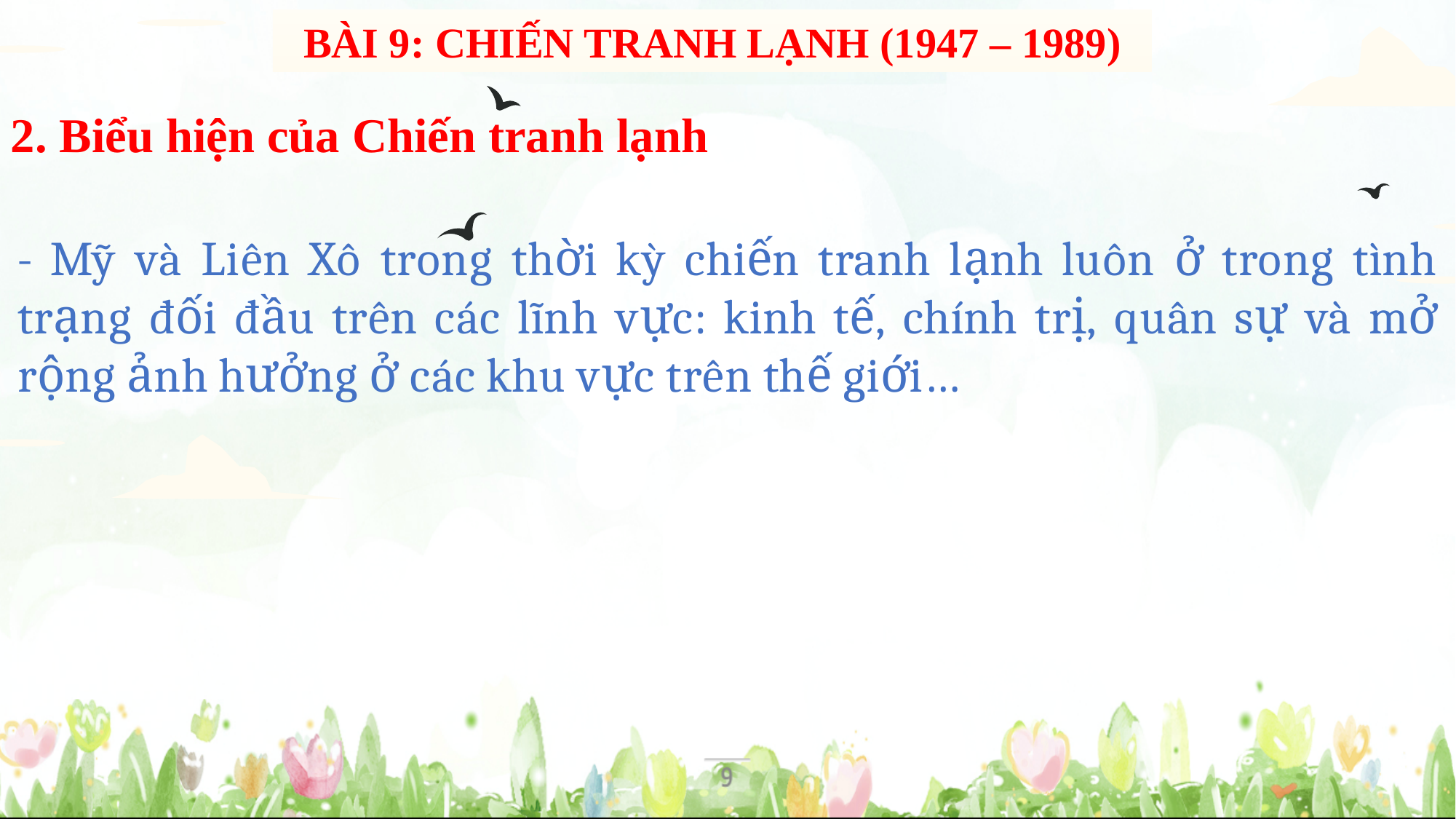

Quý thầy cô có nhu cầu về các bài giảng PowerPoint và giáo án word lịch sử từ khối 6-12.
Vui lòng liên hệ số điện thoại 0981457911 (cũng là số Zalo).
Ngoài ra còn hỗ trợ về SKKN, biện pháp thi GVG và thao giảng, chuyên đề.
Page: https://www.facebook.com/groups/baigianglichsu
BÀI 9: CHIẾN TRANH LẠNH (1947 – 1989)
2. Biểu hiện của Chiến tranh lạnh
- Mỹ và Liên Xô trong thời kỳ chiến tranh lạnh luôn ở trong tình trạng đối đầu trên các lĩnh vực: kinh tế, chính trị, quân sự và mở rộng ảnh hưởng ở các khu vực trên thế giới…